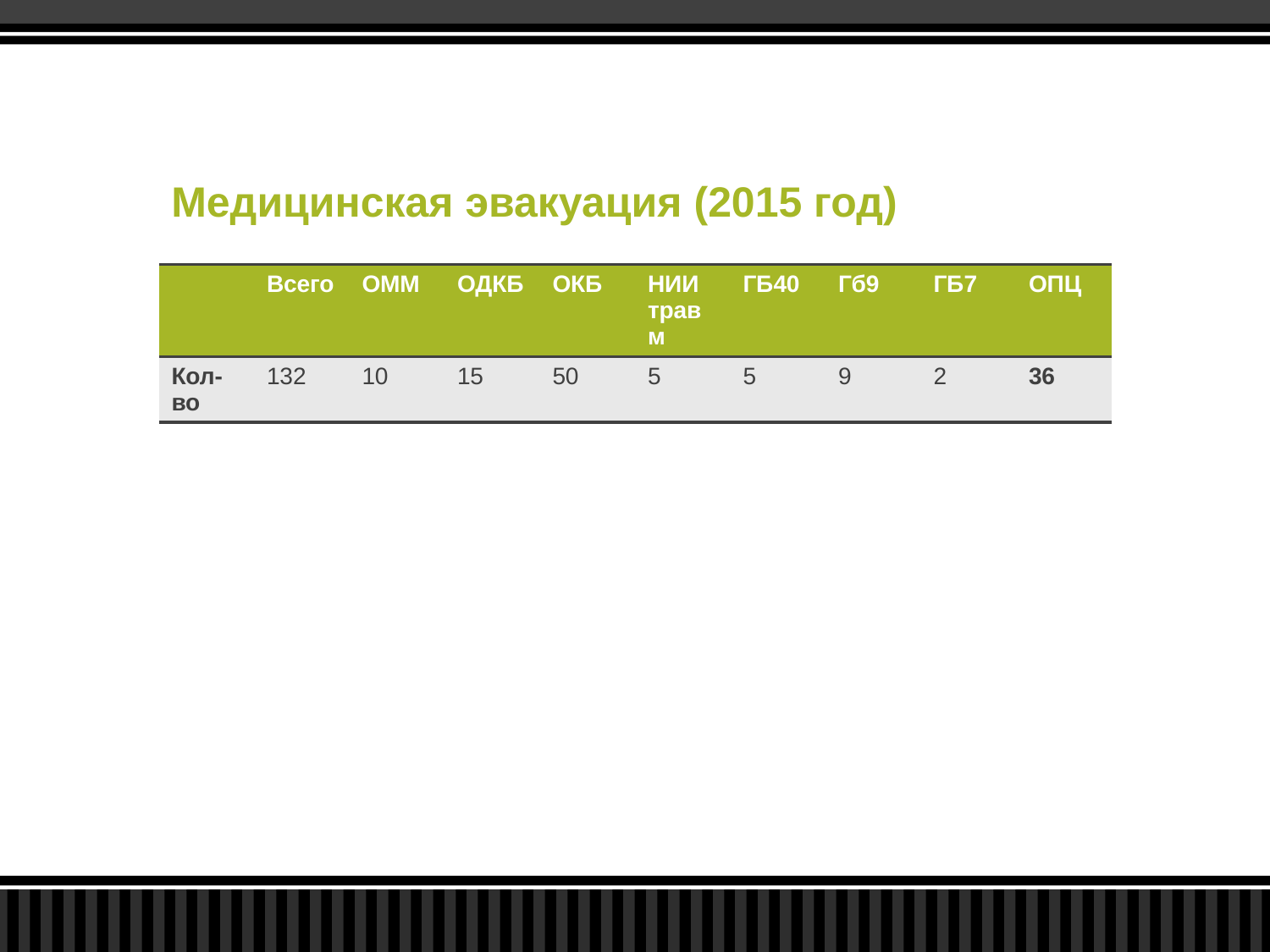

# Медицинская эвакуация (2015 год)
|  | Всего | ОММ | ОДКБ | ОКБ | НИИ травм | ГБ40 | Гб9 | ГБ7 | ОПЦ |
| --- | --- | --- | --- | --- | --- | --- | --- | --- | --- |
| Кол-во | 132 | 10 | 15 | 50 | 5 | 5 | 9 | 2 | 36 |